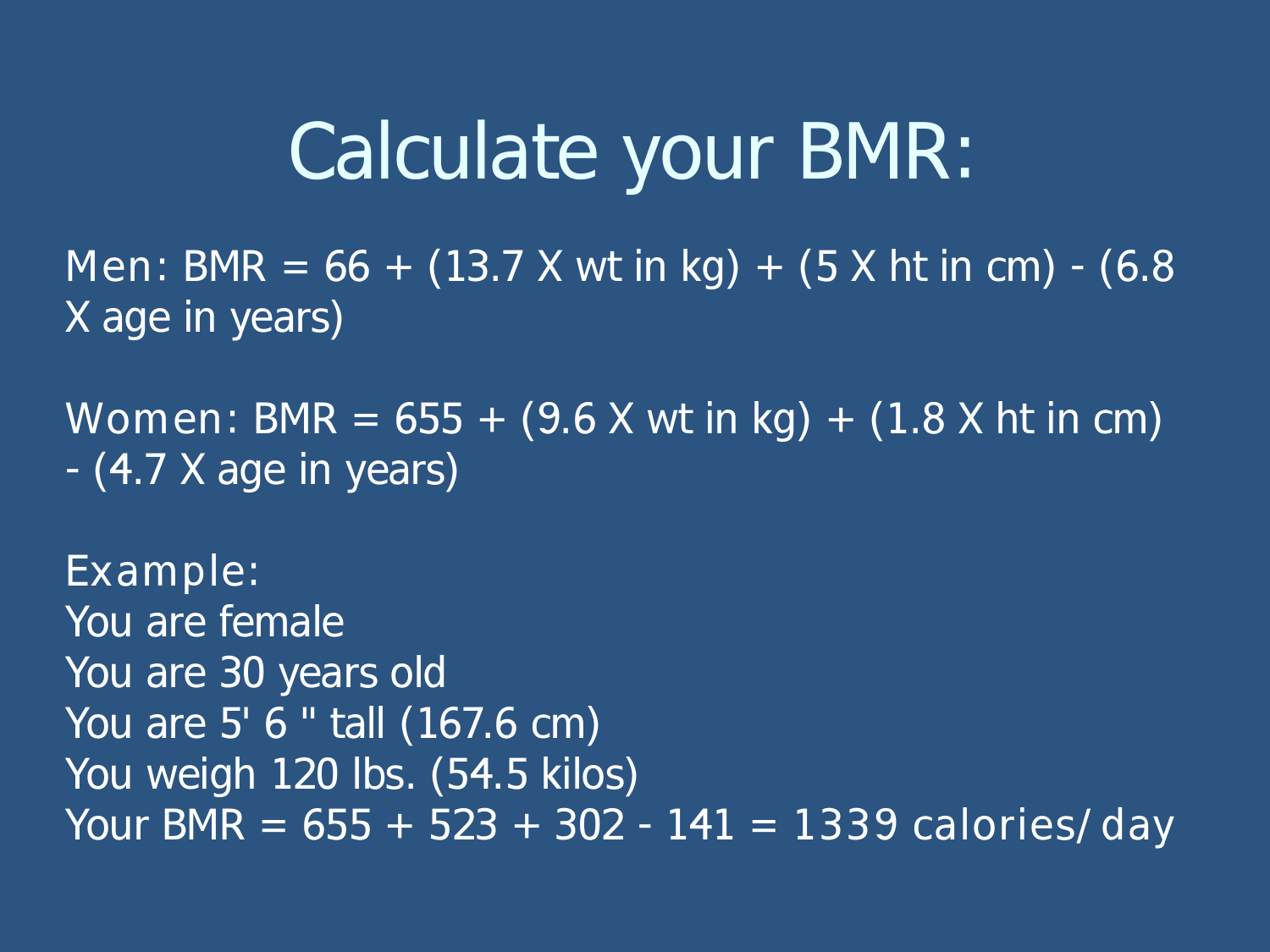

# Calculate your BMR:
Men: BMR = 66 + (13.7 X wt in kg) + (5 X ht in cm) - (6.8 X age in years)

Women: BMR = 655 + (9.6 X wt in kg) + (1.8 X ht in cm) - (4.7 X age in years)

Example:
You are female
You are 30 years old
You are 5' 6 " tall (167.6 cm)
You weigh 120 lbs. (54.5 kilos)
Your BMR = 655 + 523 + 302 - 141 = 1339 calories/day